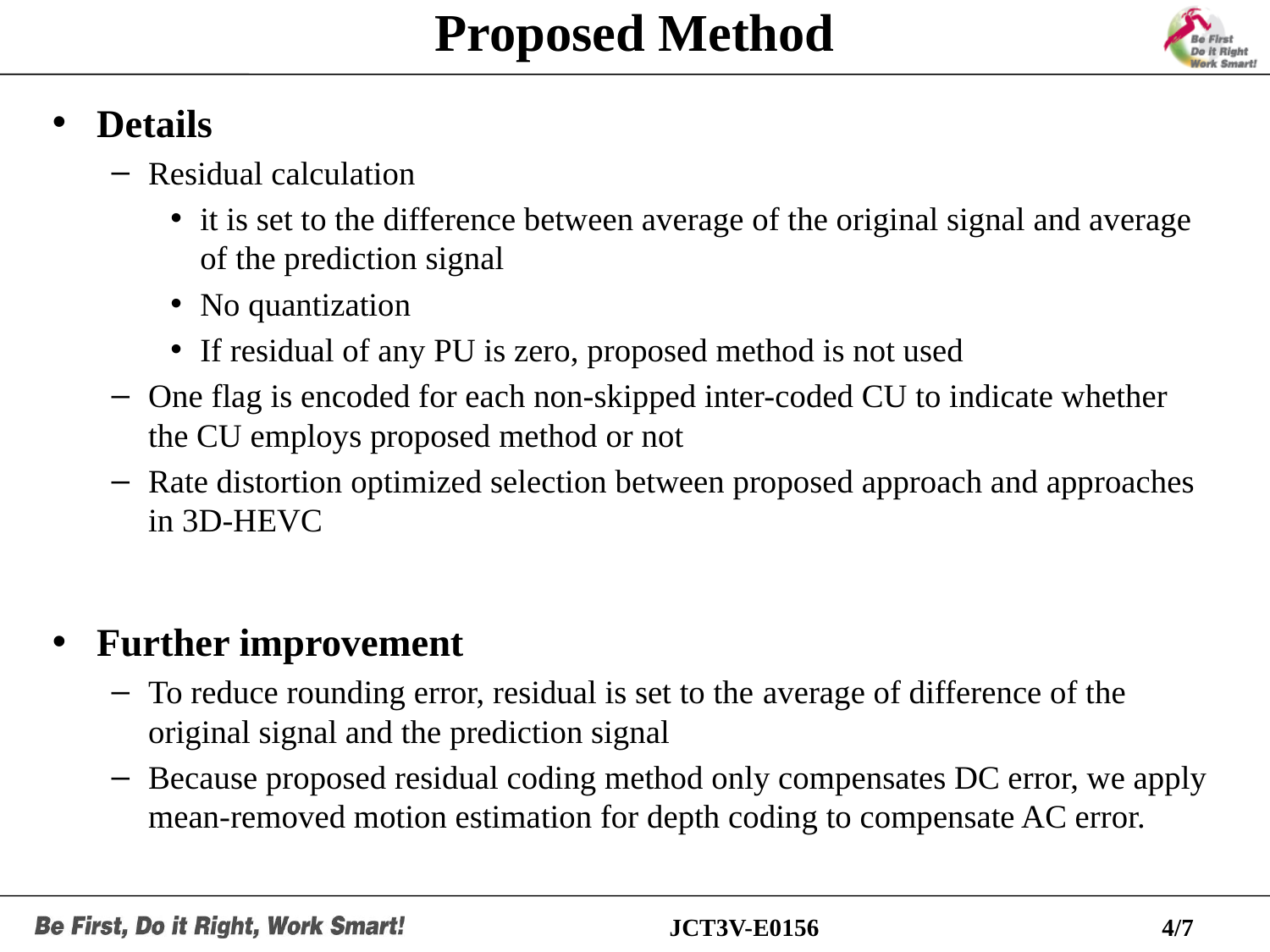

# Proposed Method
Details
Residual calculation
it is set to the difference between average of the original signal and average of the prediction signal
No quantization
If residual of any PU is zero, proposed method is not used
One flag is encoded for each non-skipped inter-coded CU to indicate whether the CU employs proposed method or not
Rate distortion optimized selection between proposed approach and approaches in 3D-HEVC

Further improvement
To reduce rounding error, residual is set to the average of difference of the original signal and the prediction signal
Because proposed residual coding method only compensates DC error, we apply mean-removed motion estimation for depth coding to compensate AC error.

JCT3V-E0156
4/7